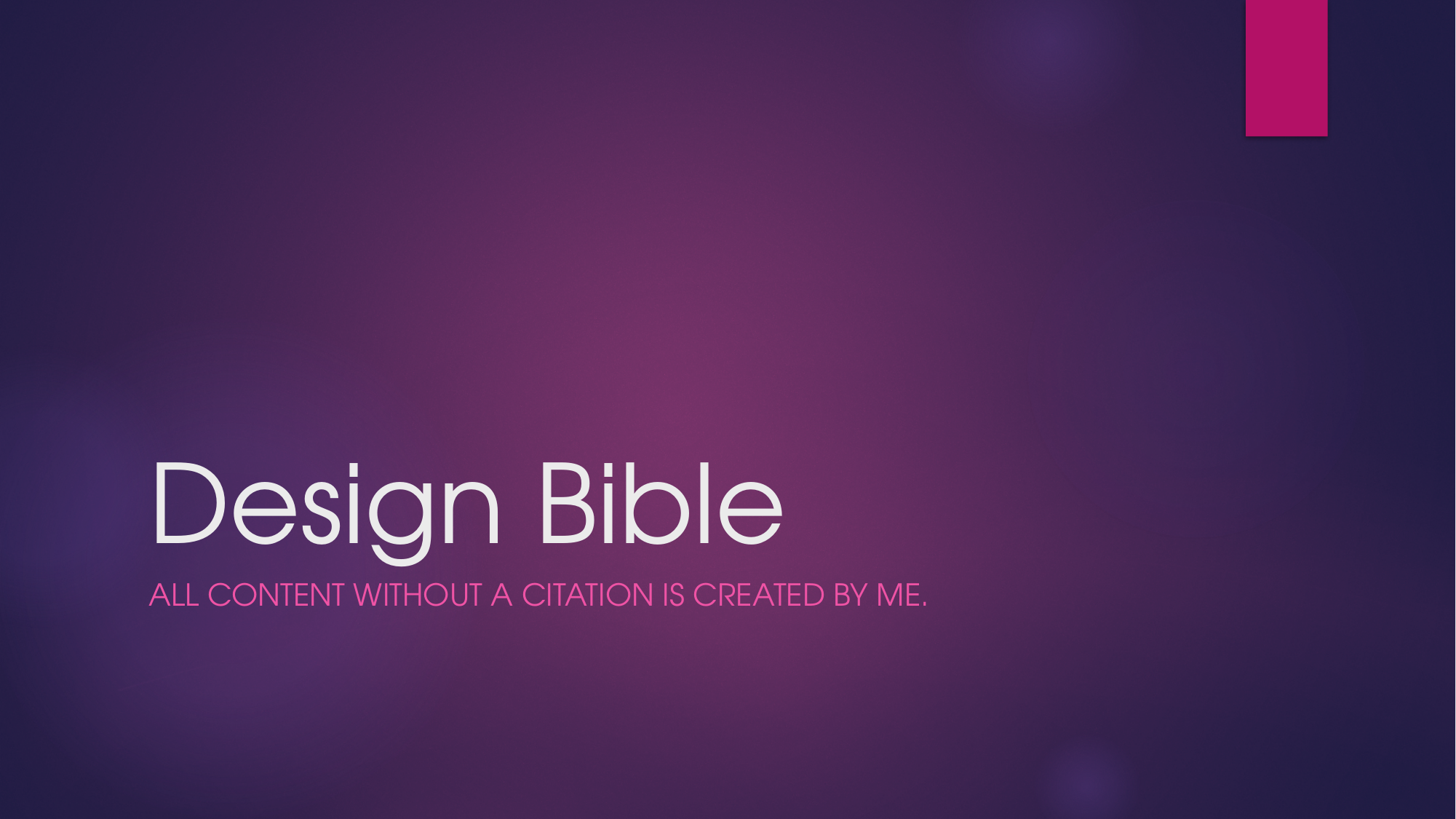

# Design Bible
All content without a citation is created by me.